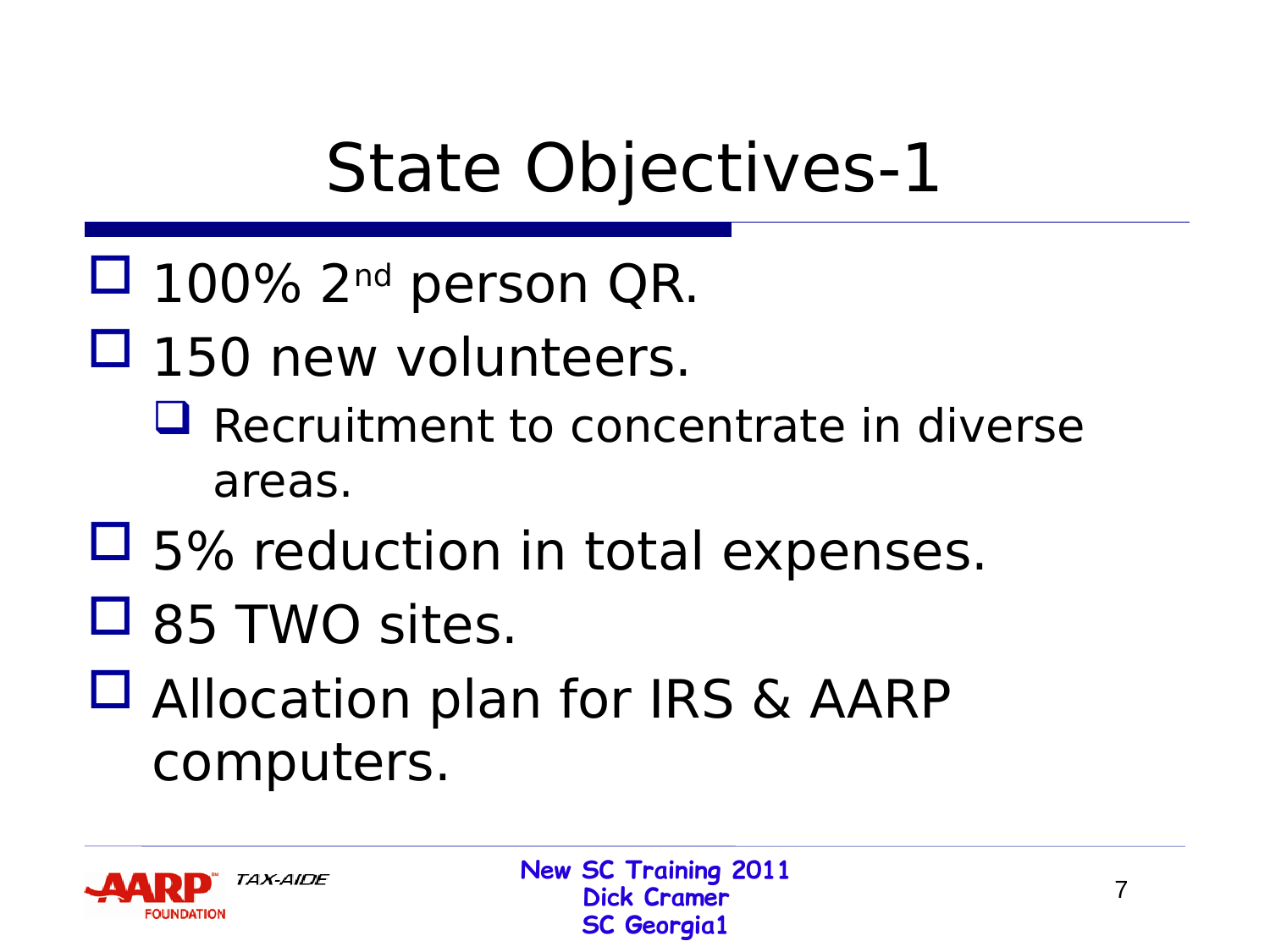

# State Objectives-1
100% 2nd person QR.
150 new volunteers.
Recruitment to concentrate in diverse areas.
5% reduction in total expenses.
85 TWO sites.
Allocation plan for IRS & AARP computers.